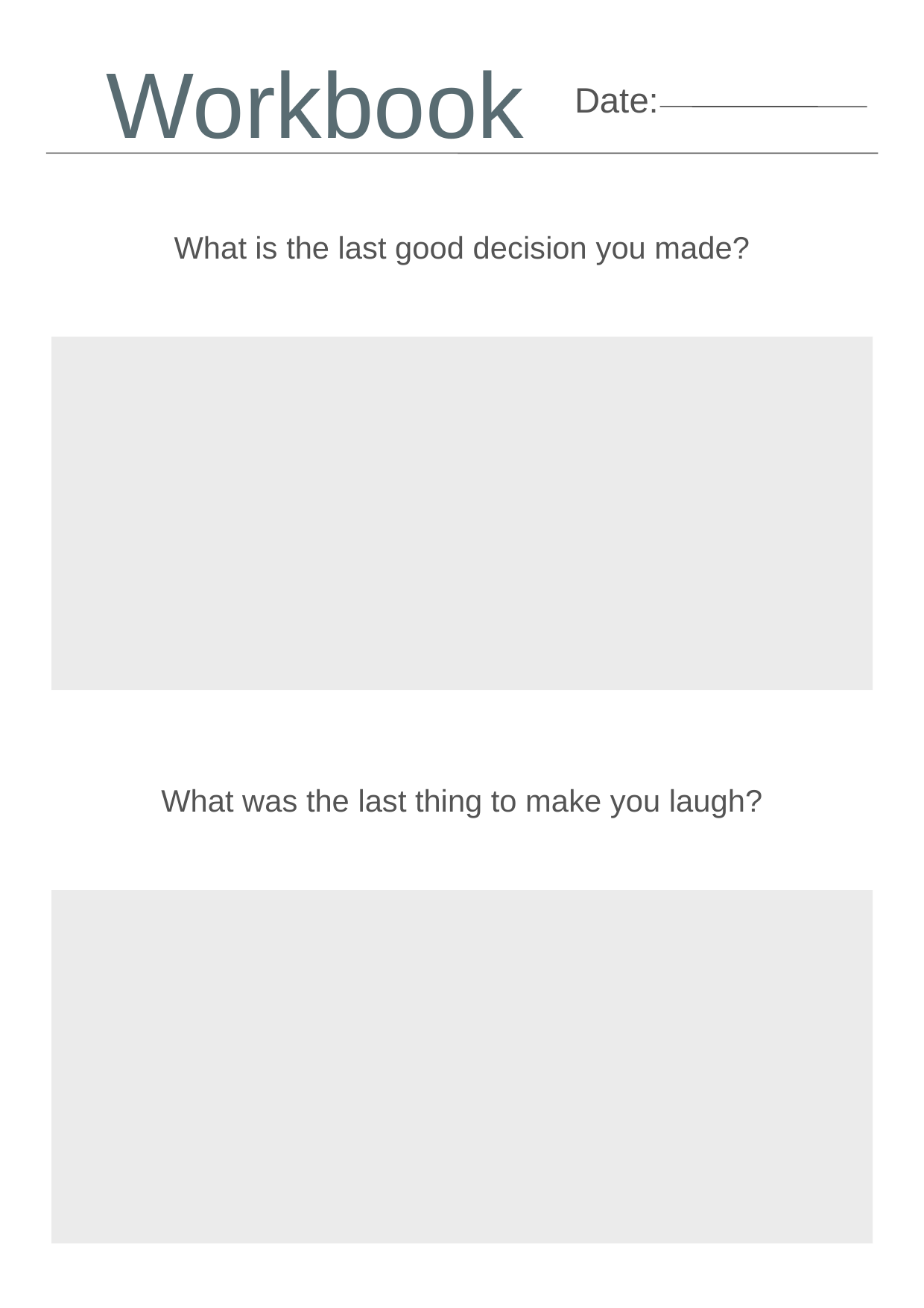

Workbook
Date:

What is the last good decision you made?

What was the last thing to make you laugh?